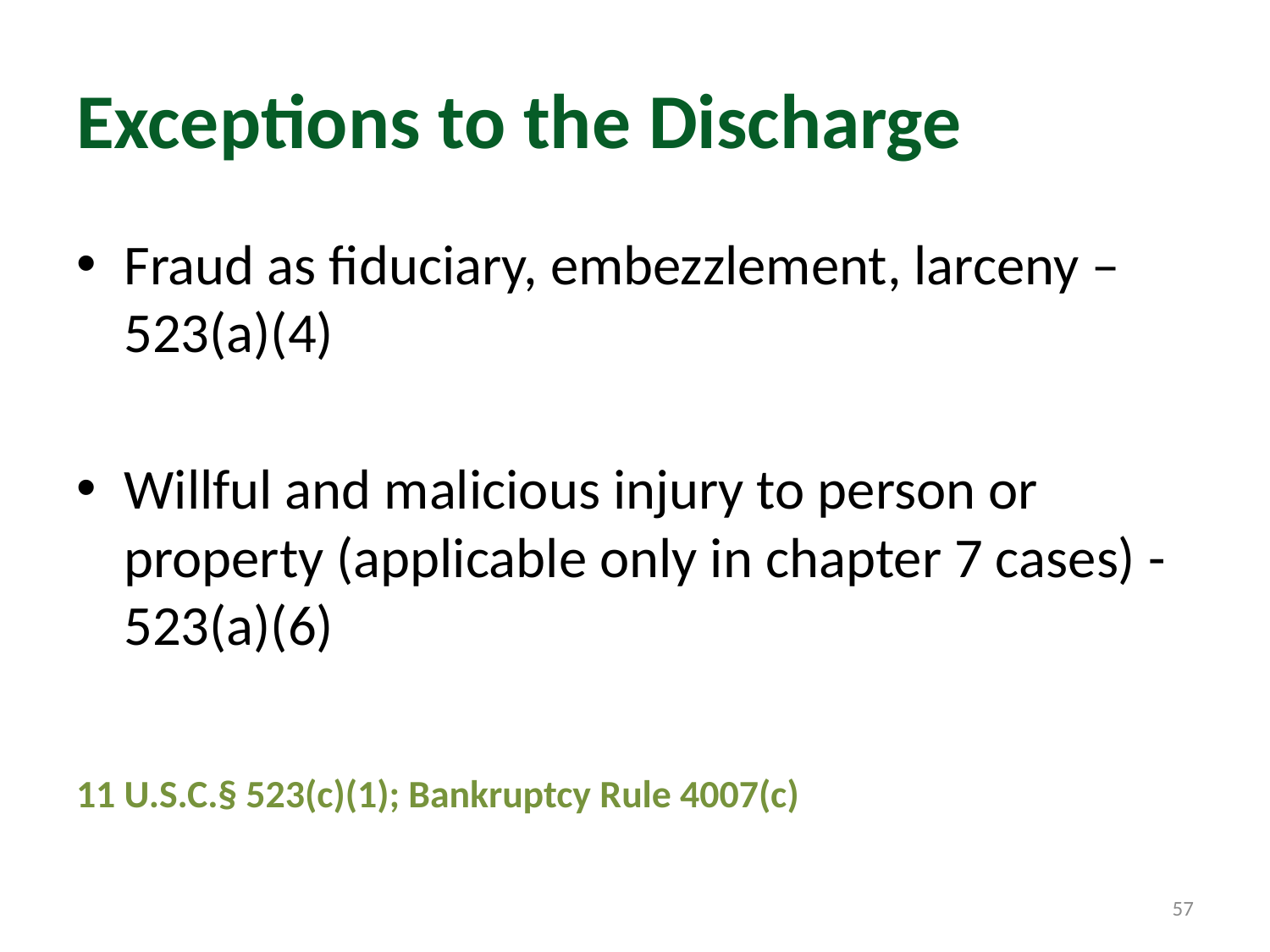

# Exceptions to the Discharge
Fraud as fiduciary, embezzlement, larceny –
523(a)(4)
Willful and malicious injury to person or property (applicable only in chapter 7 cases) - 523(a)(6)

11 U.S.C.§ 523(c)(1); Bankruptcy Rule 4007(c)
57